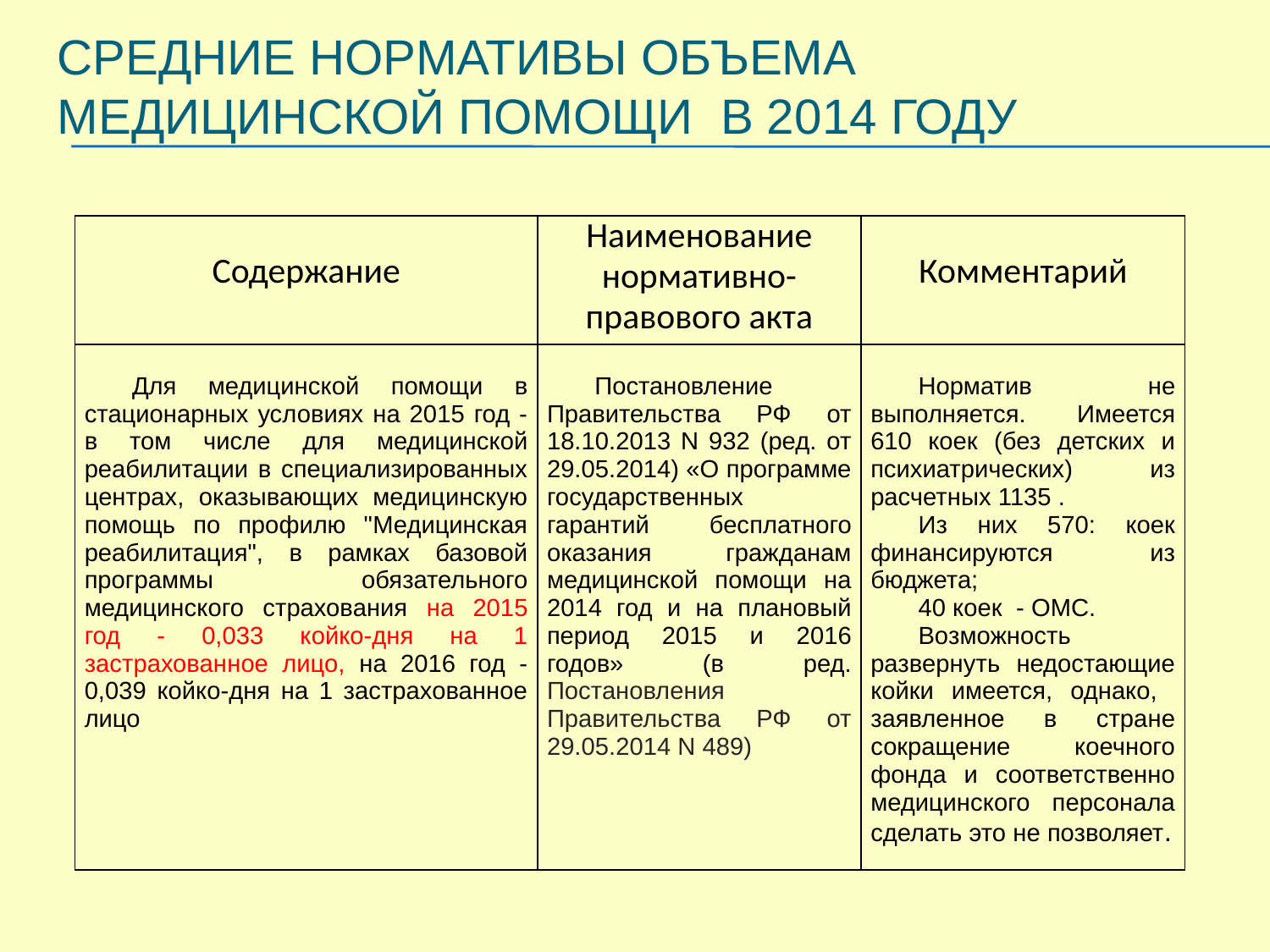

# Средние нормативы объема медицинской помощи  в 2014 году
| Содержание | Наименование нормативно-правового акта | Комментарий |
| --- | --- | --- |
| Для медицинской помощи в стационарных условиях на 2015 год - в том числе для медицинской реабилитации в специализированных центрах, оказывающих медицинскую помощь по профилю "Медицинская реабилитация", в рамках базовой программы обязательного медицинского страхования на 2015 год - 0,033 койко-дня на 1 застрахованное лицо, на 2016 год - 0,039 койко-дня на 1 застрахованное лицо | Постановление Правительства РФ от 18.10.2013 N 932 (ред. от 29.05.2014) «О программе государственных гарантий бесплатного оказания гражданам медицинской помощи на 2014 год и на плановый период 2015 и 2016 годов» (в ред. Постановления Правительства РФ от 29.05.2014 N 489) | Норматив не выполняется. Имеется 610 коек (без детских и психиатрических) из расчетных 1135 . Из них 570: коек финансируются из бюджета; 40 коек - ОМС. Возможность развернуть недостающие койки имеется, однако, заявленное в стране сокращение коечного фонда и соответственно медицинского персонала сделать это не позволяет. |